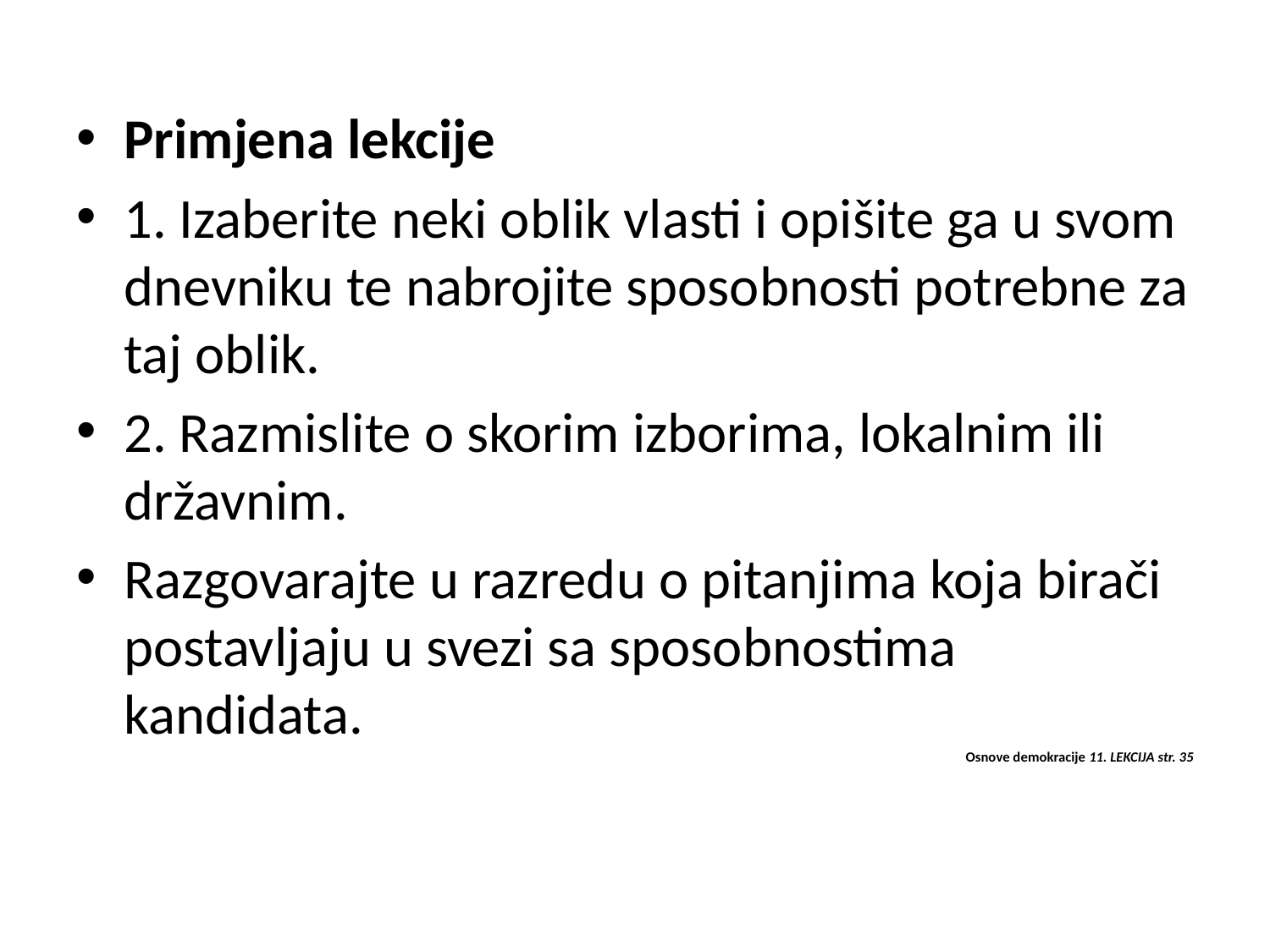

Primjena lekcije
1. Izaberite neki oblik vlasti i opišite ga u svom dnevniku te nabrojite sposobnosti potrebne za taj oblik.
2. Razmislite o skorim izborima, lokalnim ili državnim.
Razgovarajte u razredu o pitanjima koja birači postavljaju u svezi sa sposobnostima kandidata.
Osnove demokracije 11. LEKCIJA str. 35